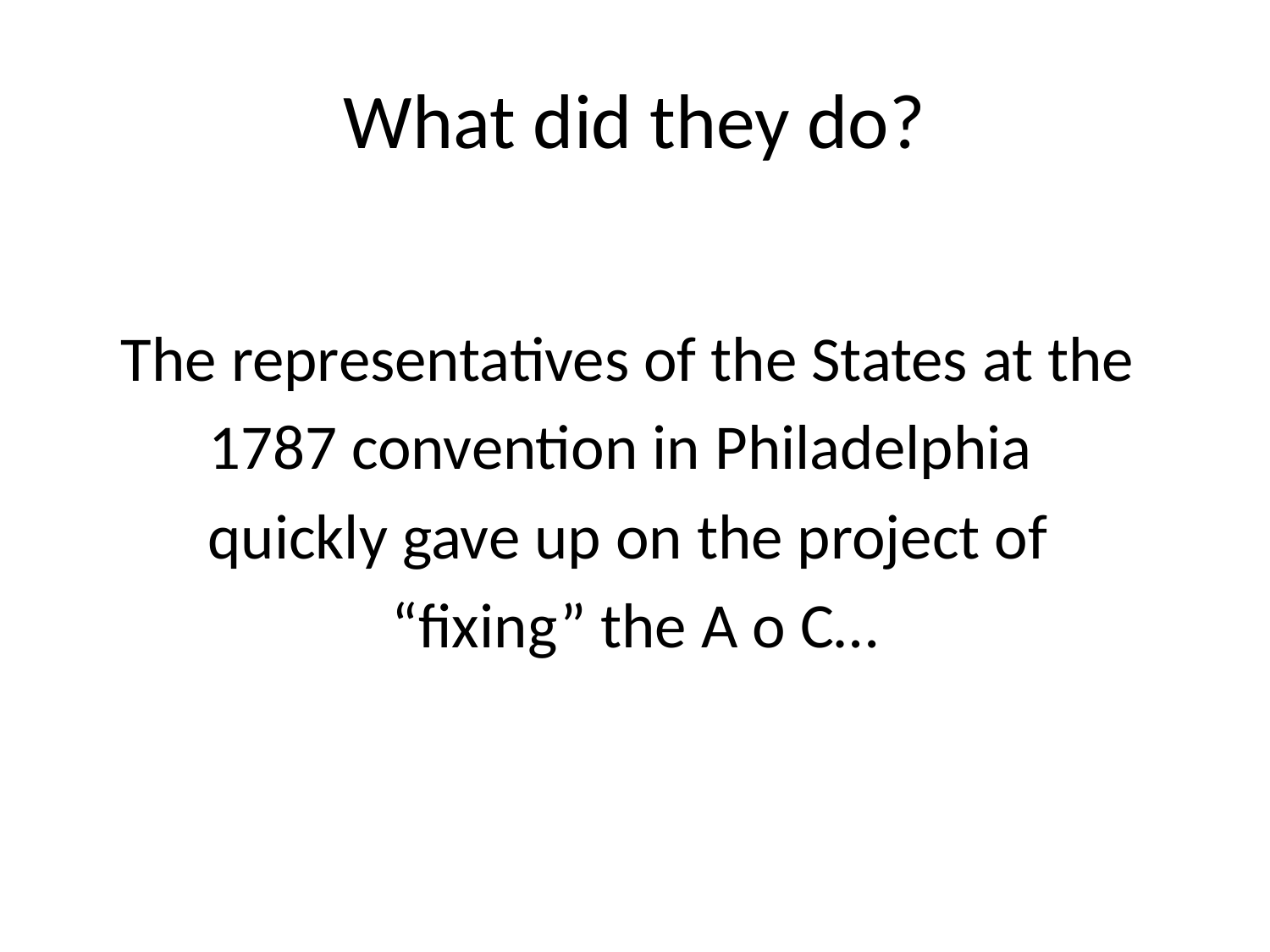

# What did they do?

The representatives of the States at the
1787 convention in Philadelphia
quickly gave up on the project of
“fixing” the A o C…